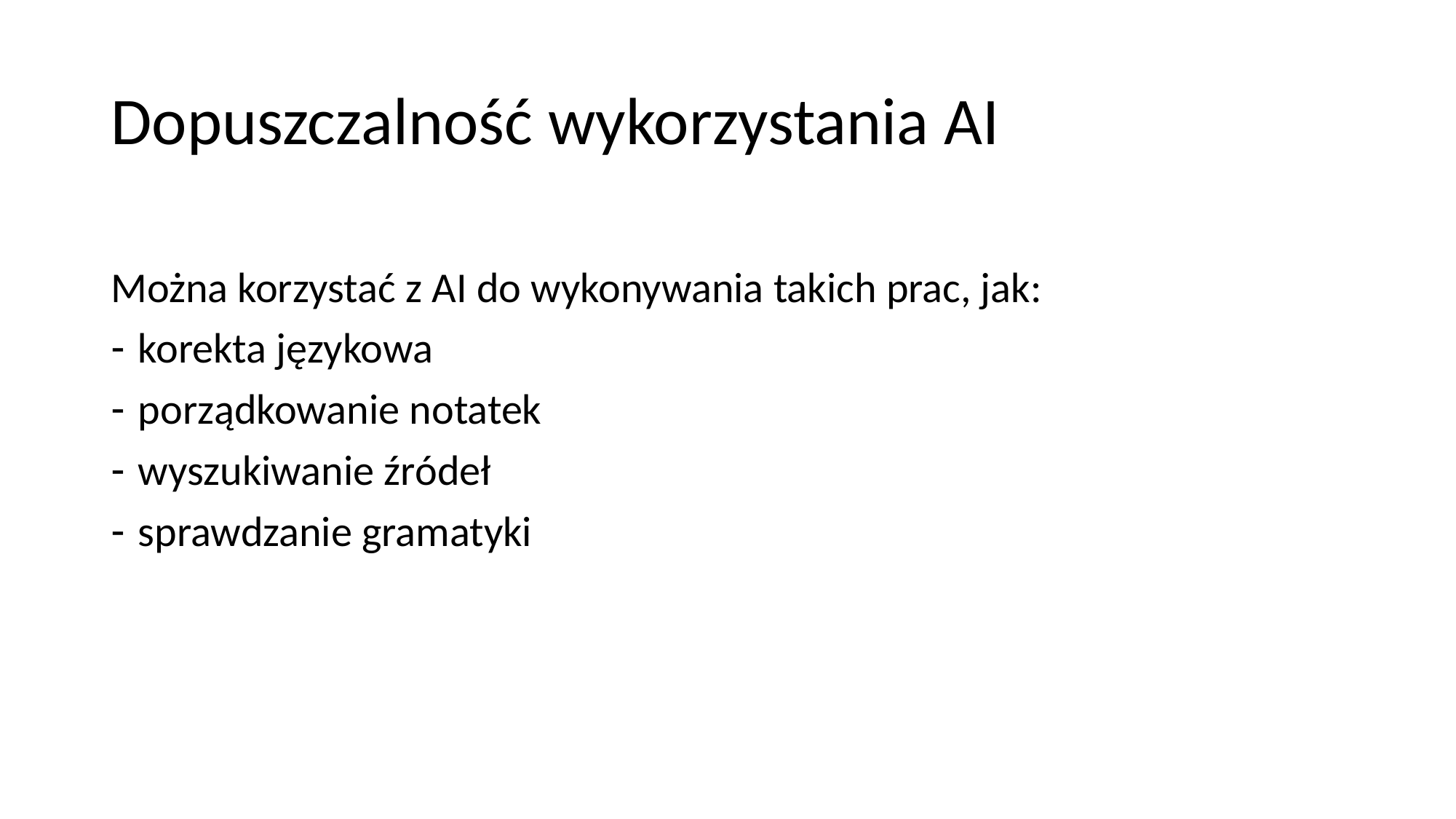

# Dopuszczalność wykorzystania AI
Można korzystać z AI do wykonywania takich prac, jak:
korekta językowa
porządkowanie notatek
wyszukiwanie źródeł
sprawdzanie gramatyki